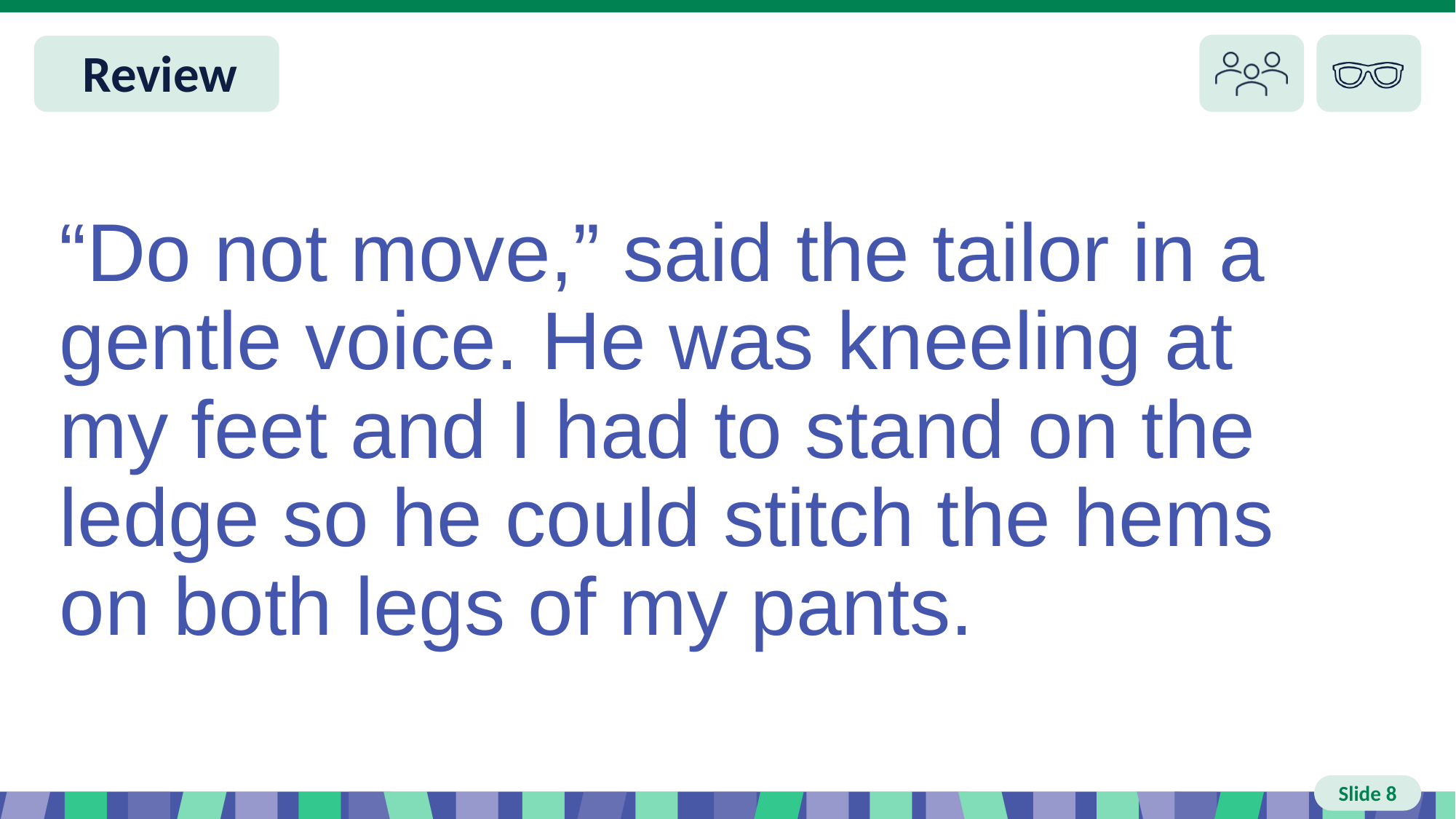

# Slide 8 Review
“Do not move,” said the tailor in a gentle voice. He was kneeling at my feet and I had to stand on the ledge so he could stitch the hems on both legs of my pants.